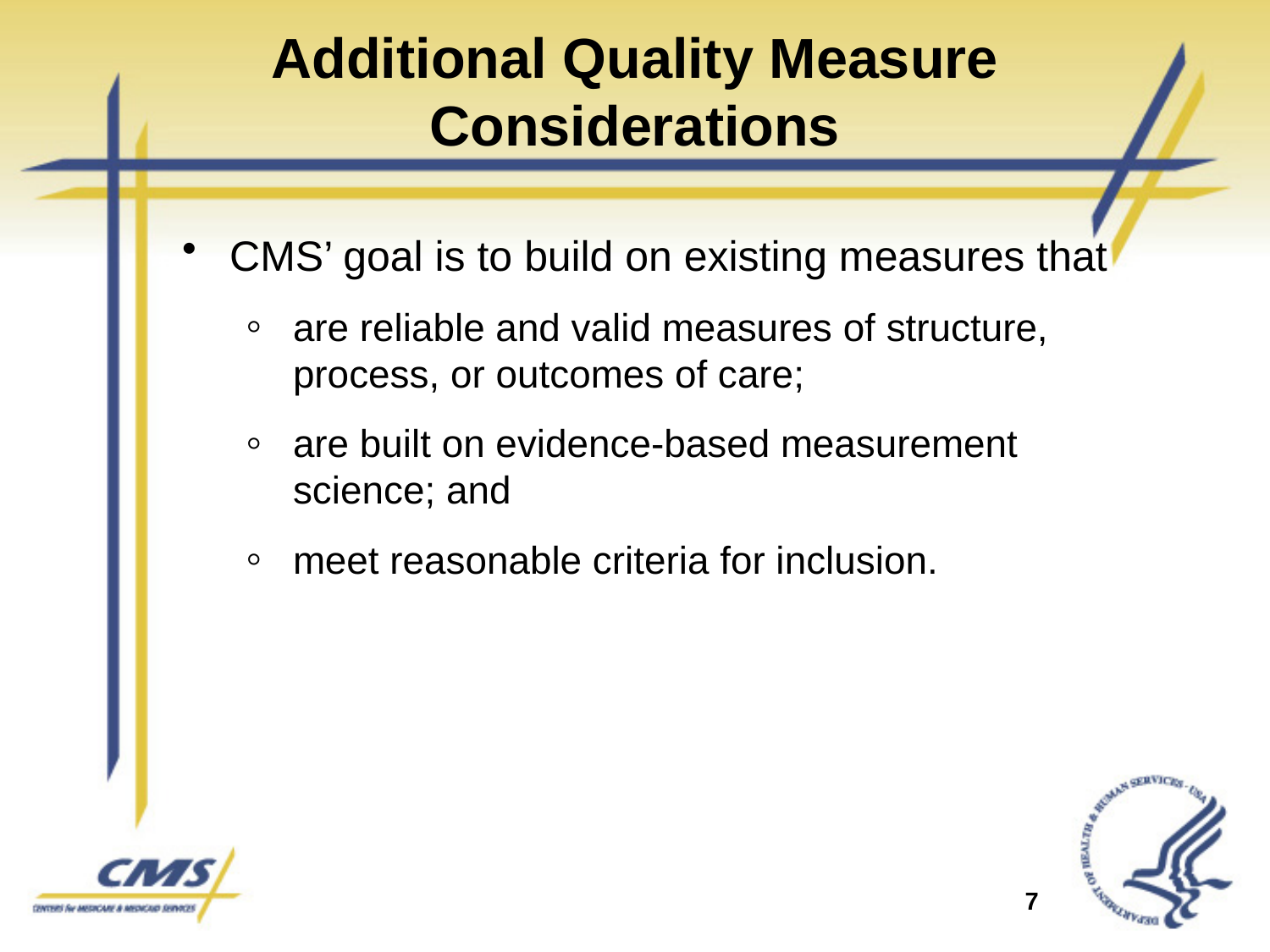

# Additional Quality Measure Considerations
CMS’ goal is to build on existing measures that
are reliable and valid measures of structure, process, or outcomes of care;
are built on evidence-based measurement science; and
meet reasonable criteria for inclusion.